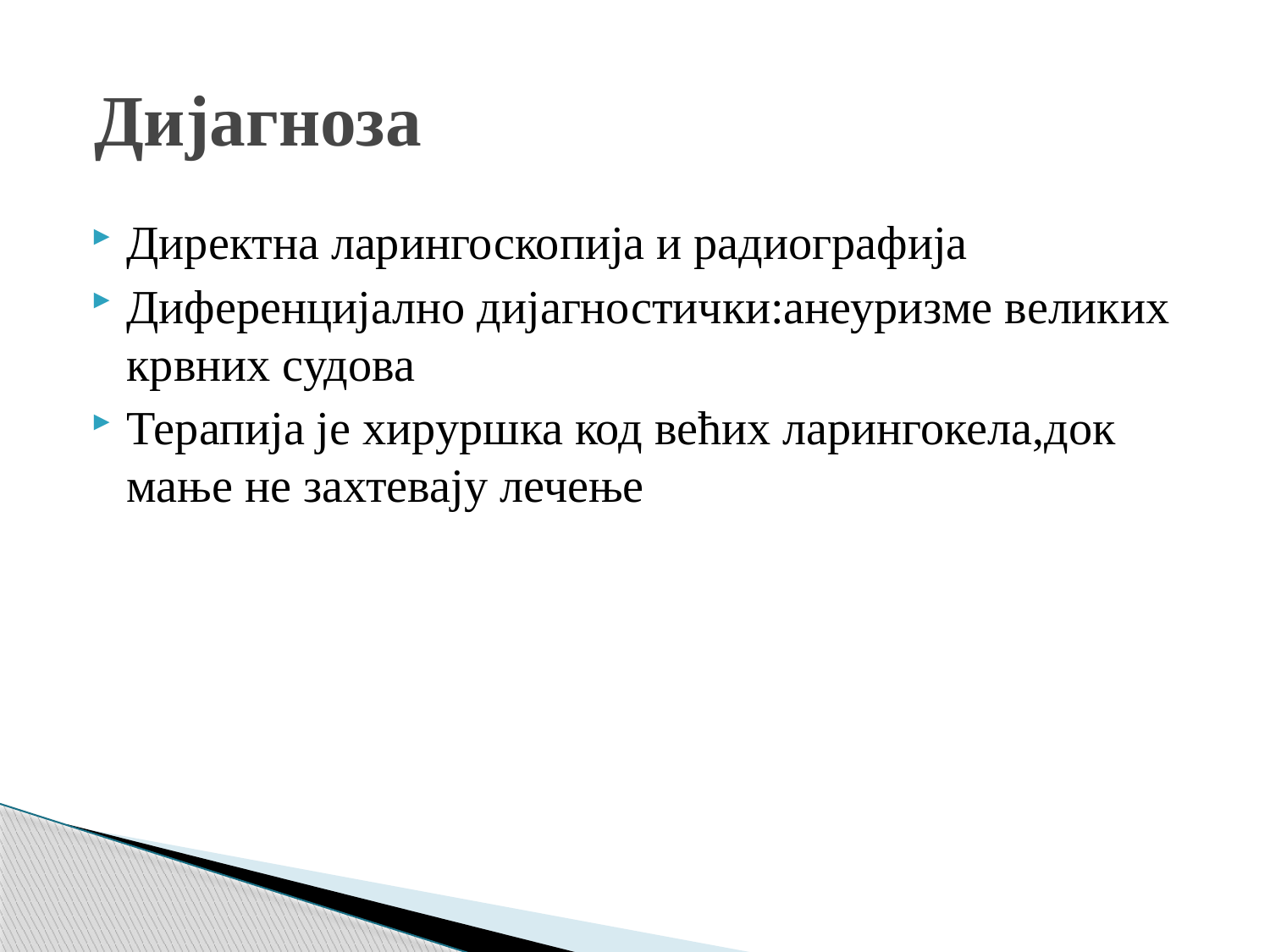

# Дијагноза
Директна ларингоскопија и радиографија
Диференцијално дијагностички:анеуризме великих крвних судова
Терапија је хируршка код већих ларингокела,док мање не захтевају лечење